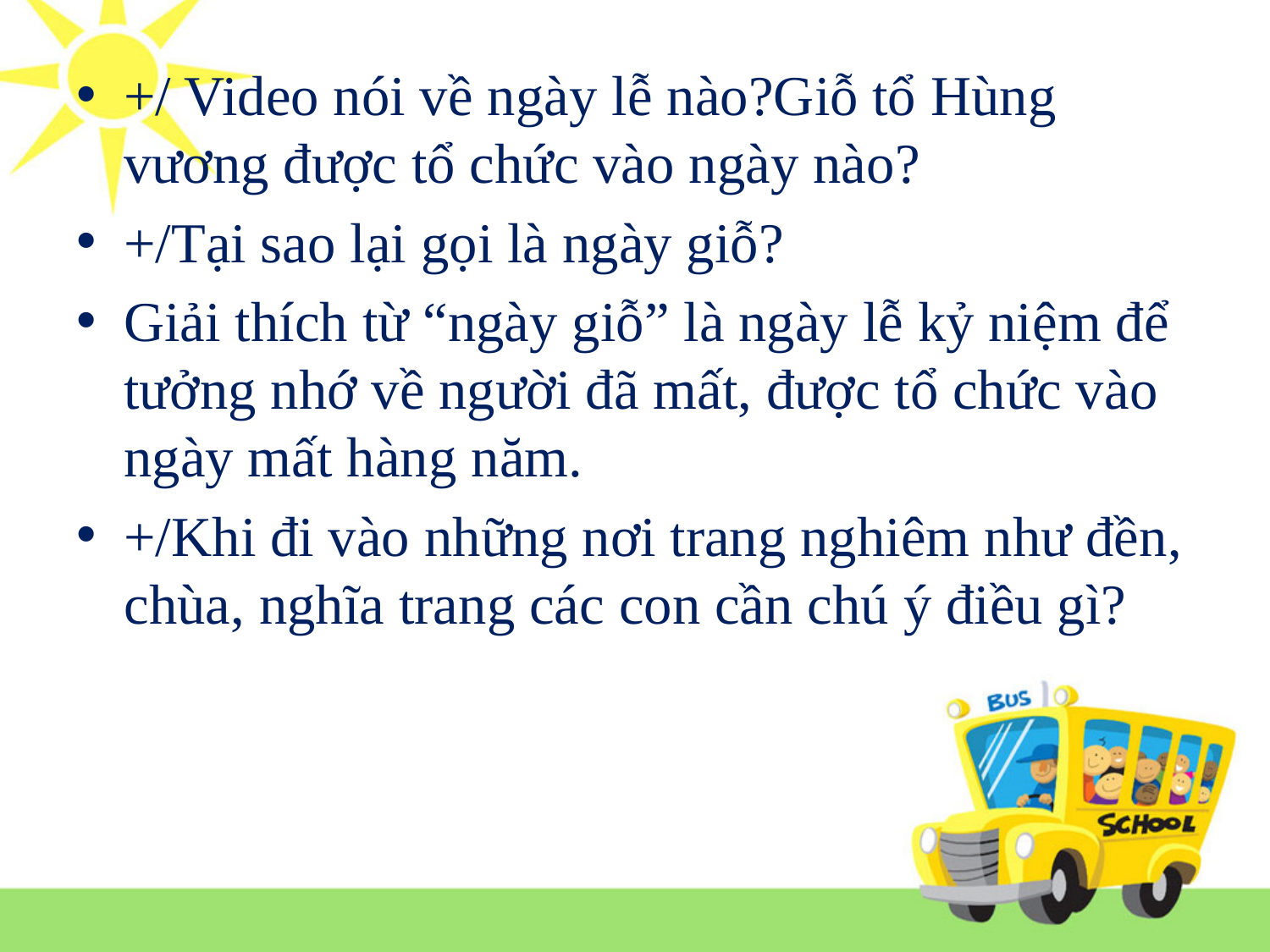

+/ Video nói về ngày lễ nào?Giỗ tổ Hùng vương được tổ chức vào ngày nào?
+/Tại sao lại gọi là ngày giỗ?
Giải thích từ “ngày giỗ” là ngày lễ kỷ niệm để tưởng nhớ về người đã mất, được tổ chức vào ngày mất hàng năm.
+/Khi đi vào những nơi trang nghiêm như đền, chùa, nghĩa trang các con cần chú ý điều gì?